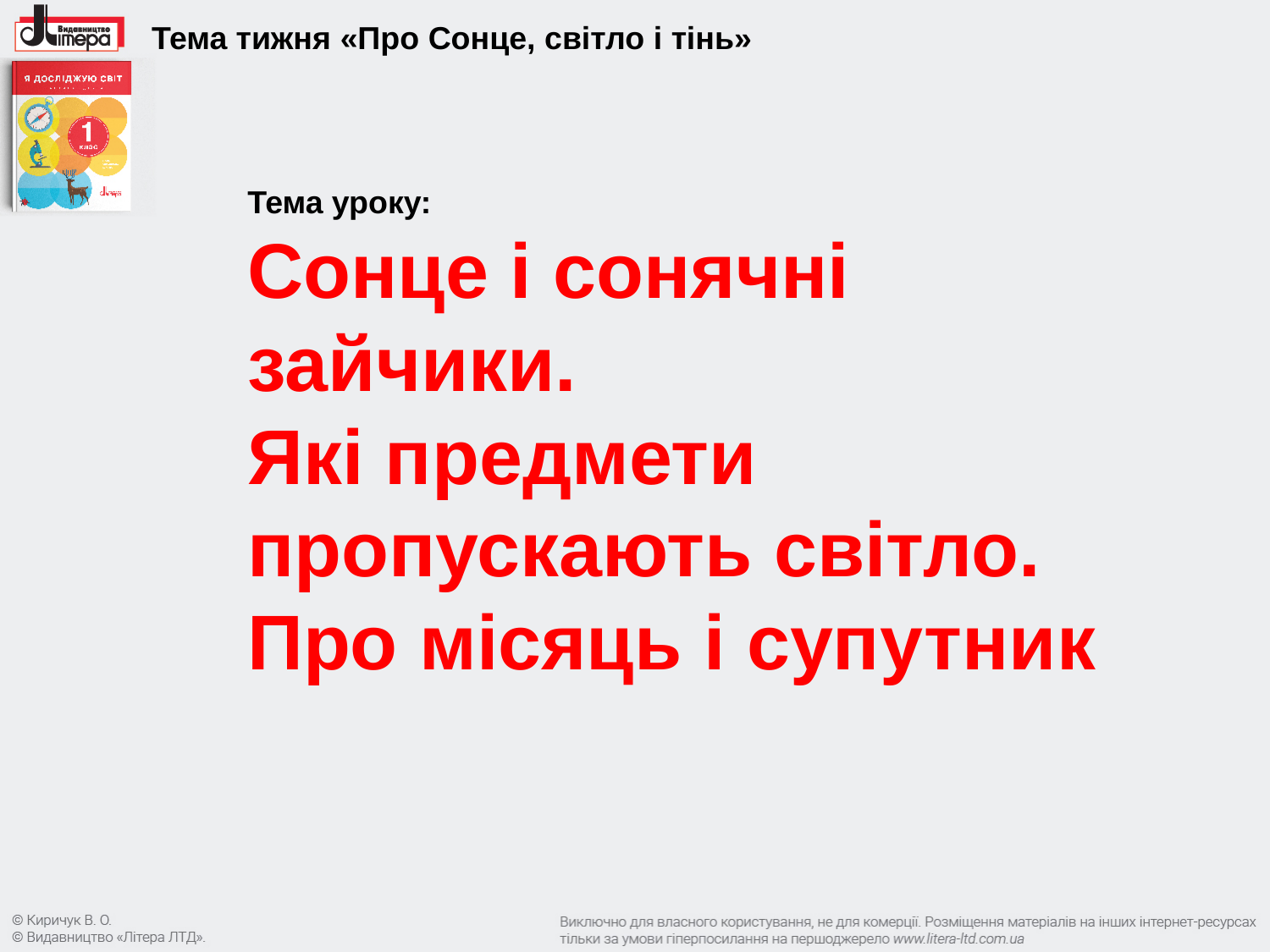

Тема тижня «Про Сонце, світло і тінь»
Тема уроку:
Сонце і сонячні зайчики.
Які предмети пропускають світло.
Про місяць і супутник